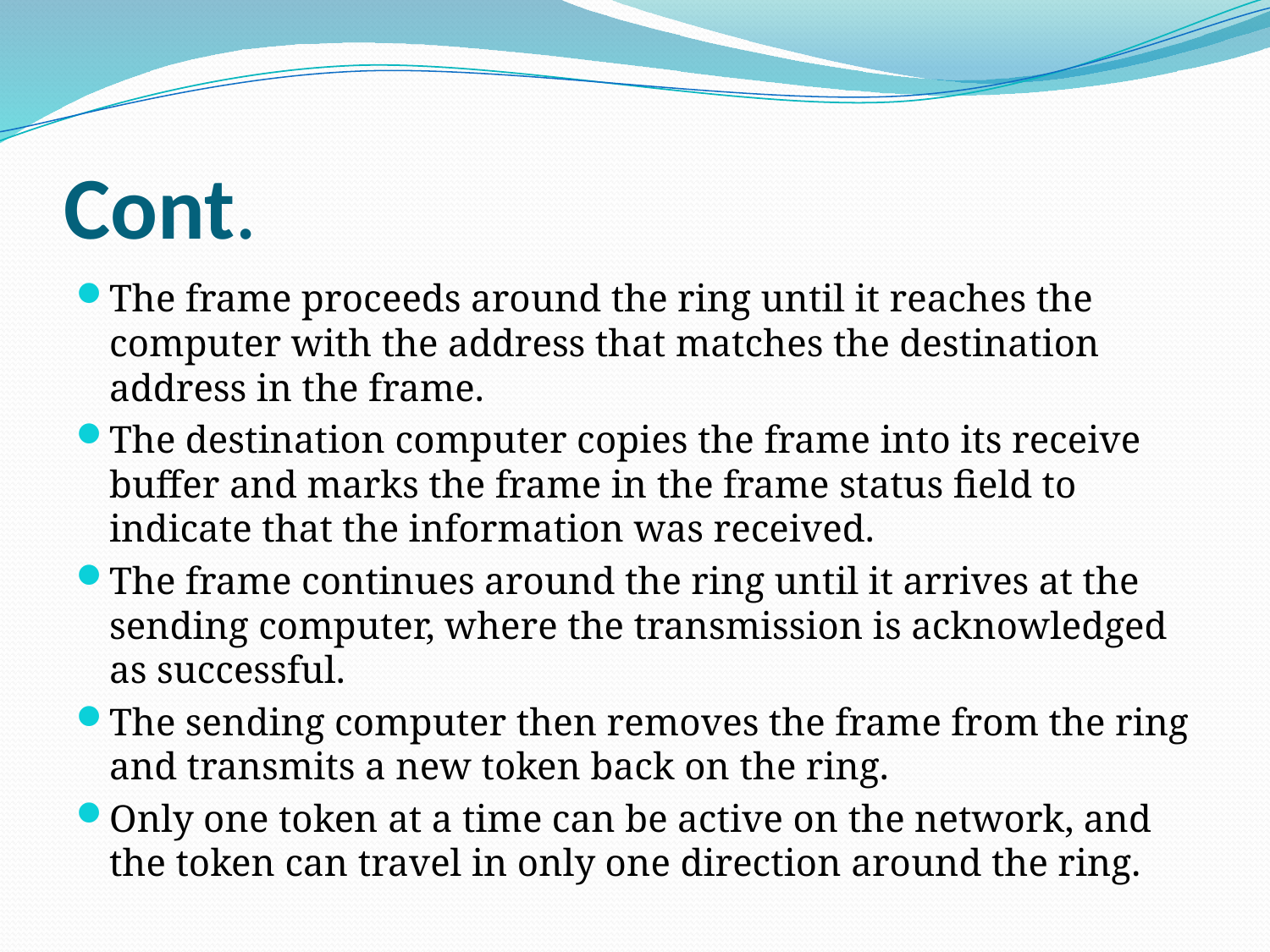

# Cont.
The frame proceeds around the ring until it reaches the computer with the address that matches the destination address in the frame.
The destination computer copies the frame into its receive buffer and marks the frame in the frame status field to indicate that the information was received.
The frame continues around the ring until it arrives at the sending computer, where the transmission is acknowledged as successful.
The sending computer then removes the frame from the ring and transmits a new token back on the ring.
Only one token at a time can be active on the network, and the token can travel in only one direction around the ring.